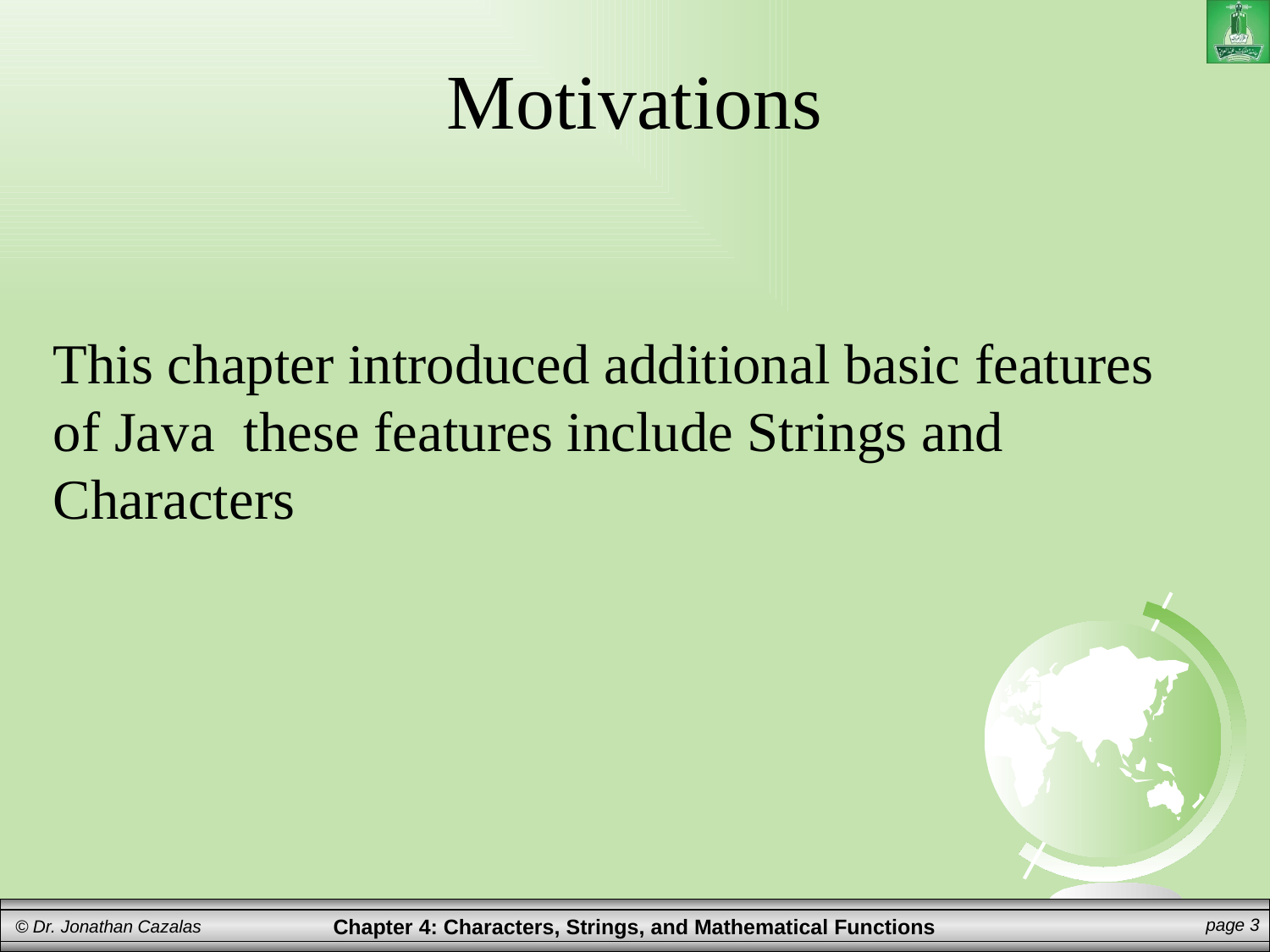

# Motivations
This chapter introduced additional basic features of Java  these features include Strings and Characters